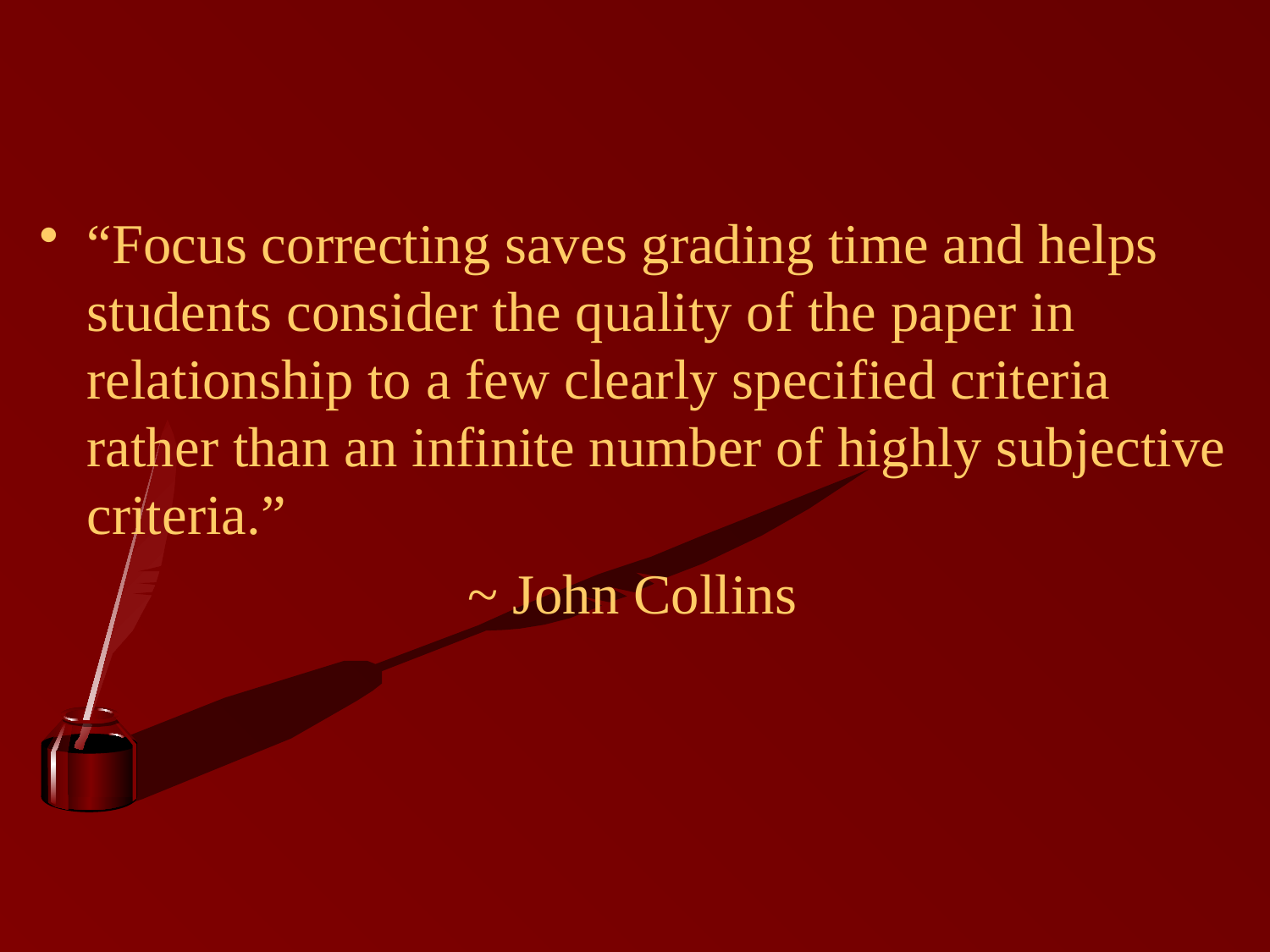

#
“Focus correcting saves grading time and helps students consider the quality of the paper in relationship to a few clearly specified criteria rather than an infinite number of highly subjective criteria.”
				~ John Collins